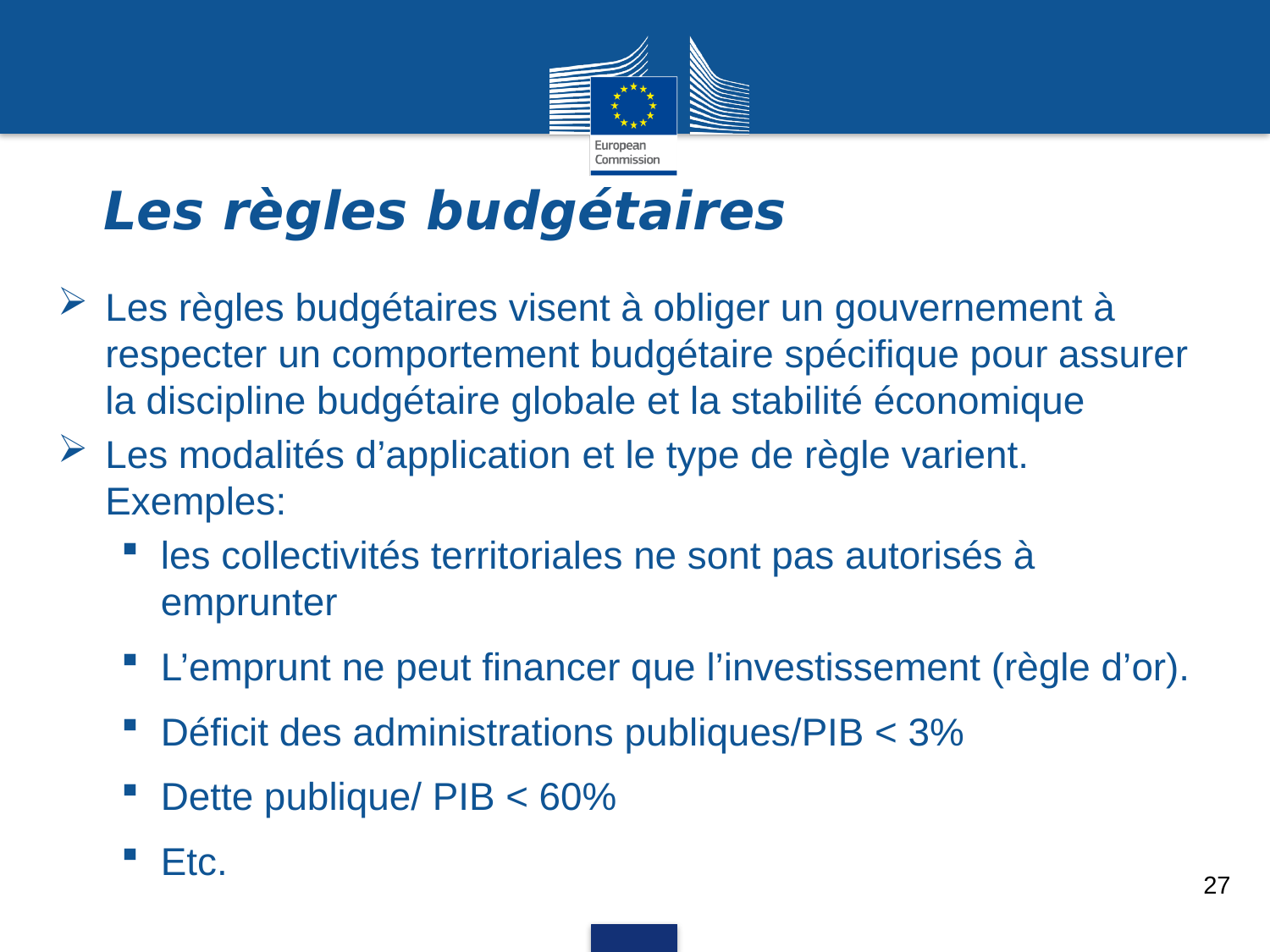

# Les règles budgétaires

Les règles budgétaires visent à obliger un gouvernement à respecter un comportement budgétaire spécifique pour assurer la discipline budgétaire globale et la stabilité économique
Les modalités d’application et le type de règle varient. Exemples:
les collectivités territoriales ne sont pas autorisés à emprunter
L’emprunt ne peut financer que l’investissement (règle d’or).
Déficit des administrations publiques/PIB < 3%
Dette publique/ PIB < 60%
Etc.

27